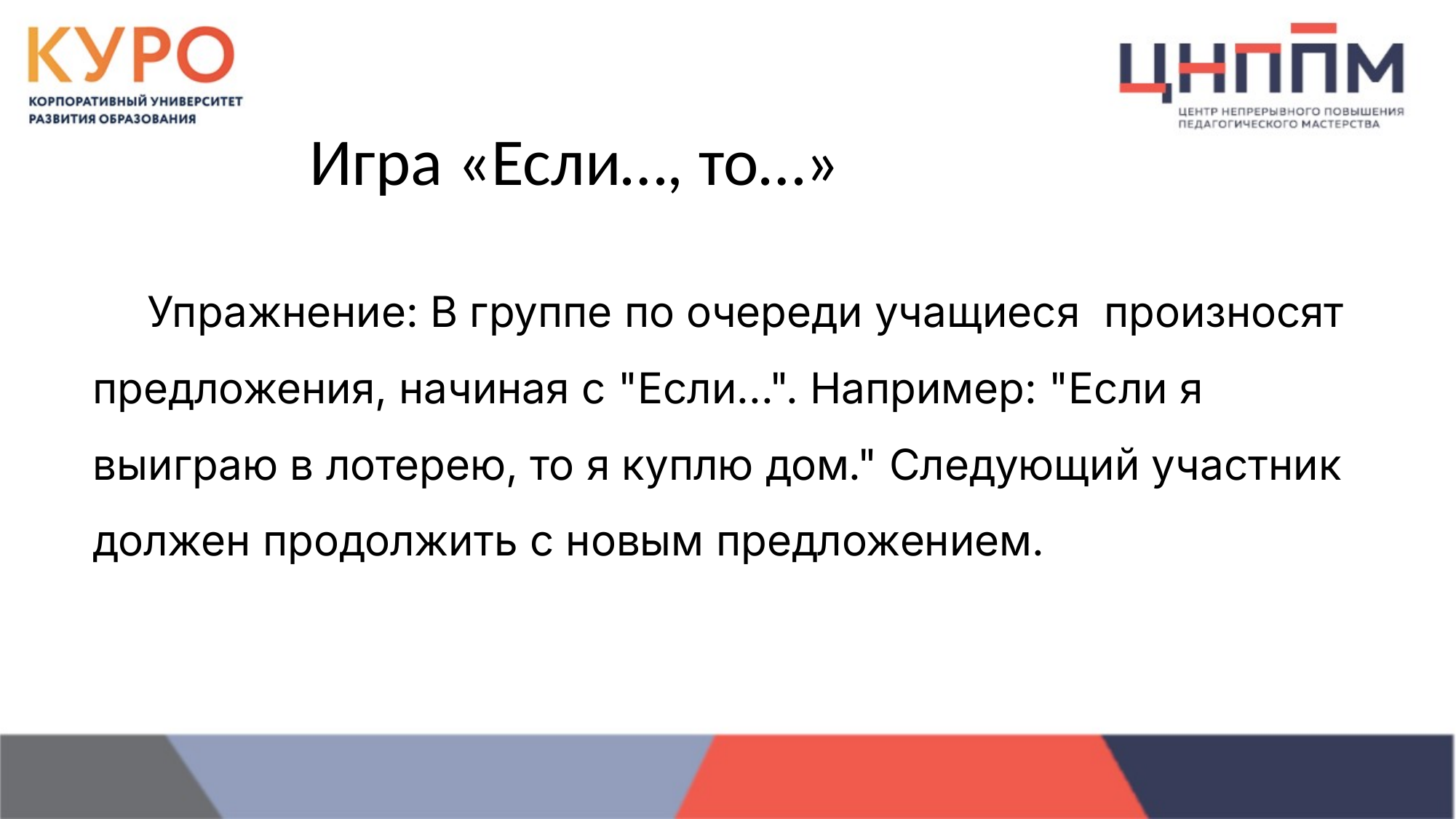

# Игра «Если…, то…»
Упражнение: В группе по очереди учащиеся  произносят предложения, начиная с "Если...". Например: "Если я выиграю в лотерею, то я куплю дом." Следующий участник должен продолжить с новым предложением.